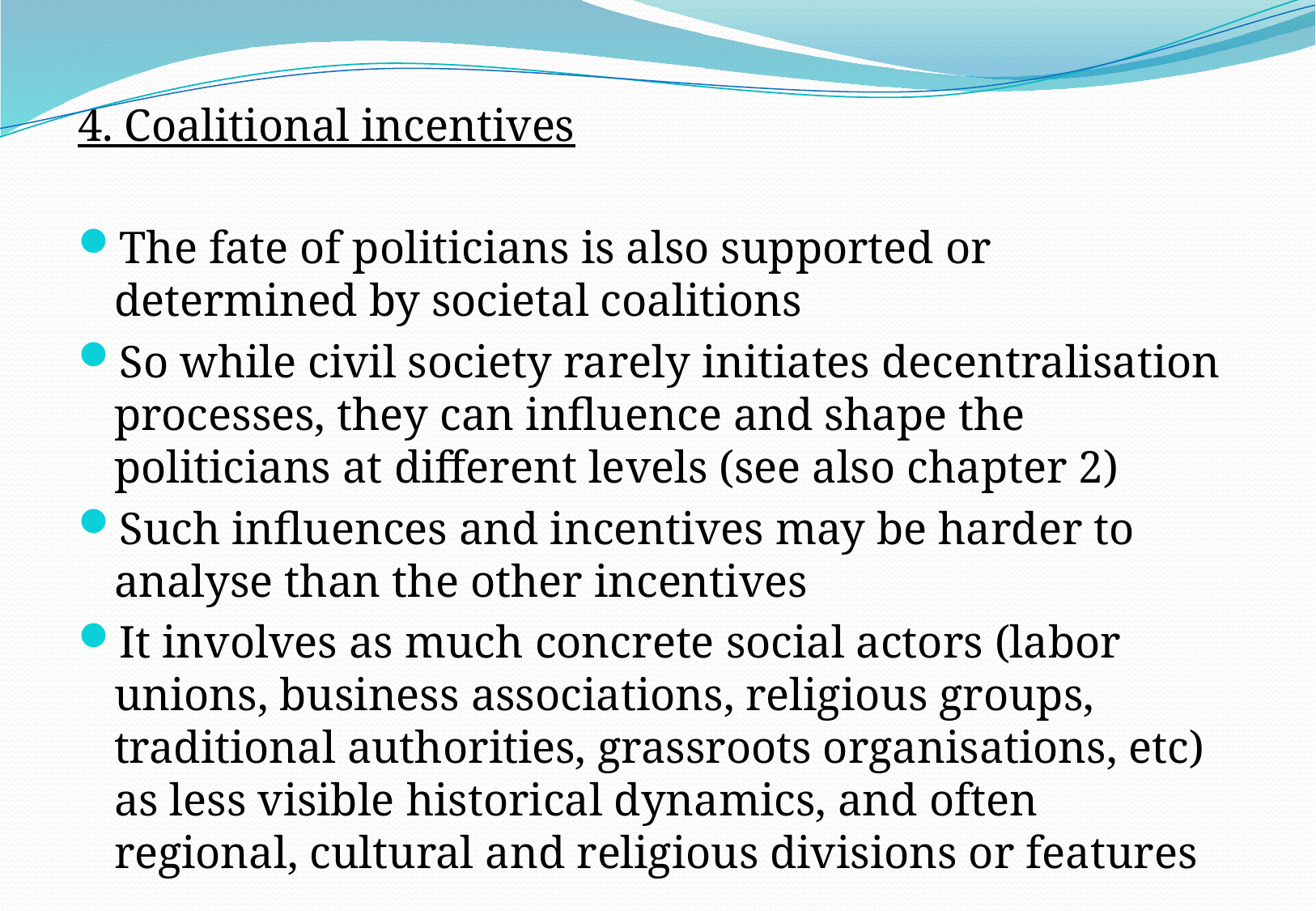

4. Coalitional incentives

The fate of politicians is also supported or determined by societal coalitions
So while civil society rarely initiates decentralisation processes, they can influence and shape the politicians at different levels (see also chapter 2)
Such influences and incentives may be harder to analyse than the other incentives
It involves as much concrete social actors (labor unions, business associations, religious groups, traditional authorities, grassroots organisations, etc) as less visible historical dynamics, and often regional, cultural and religious divisions or features